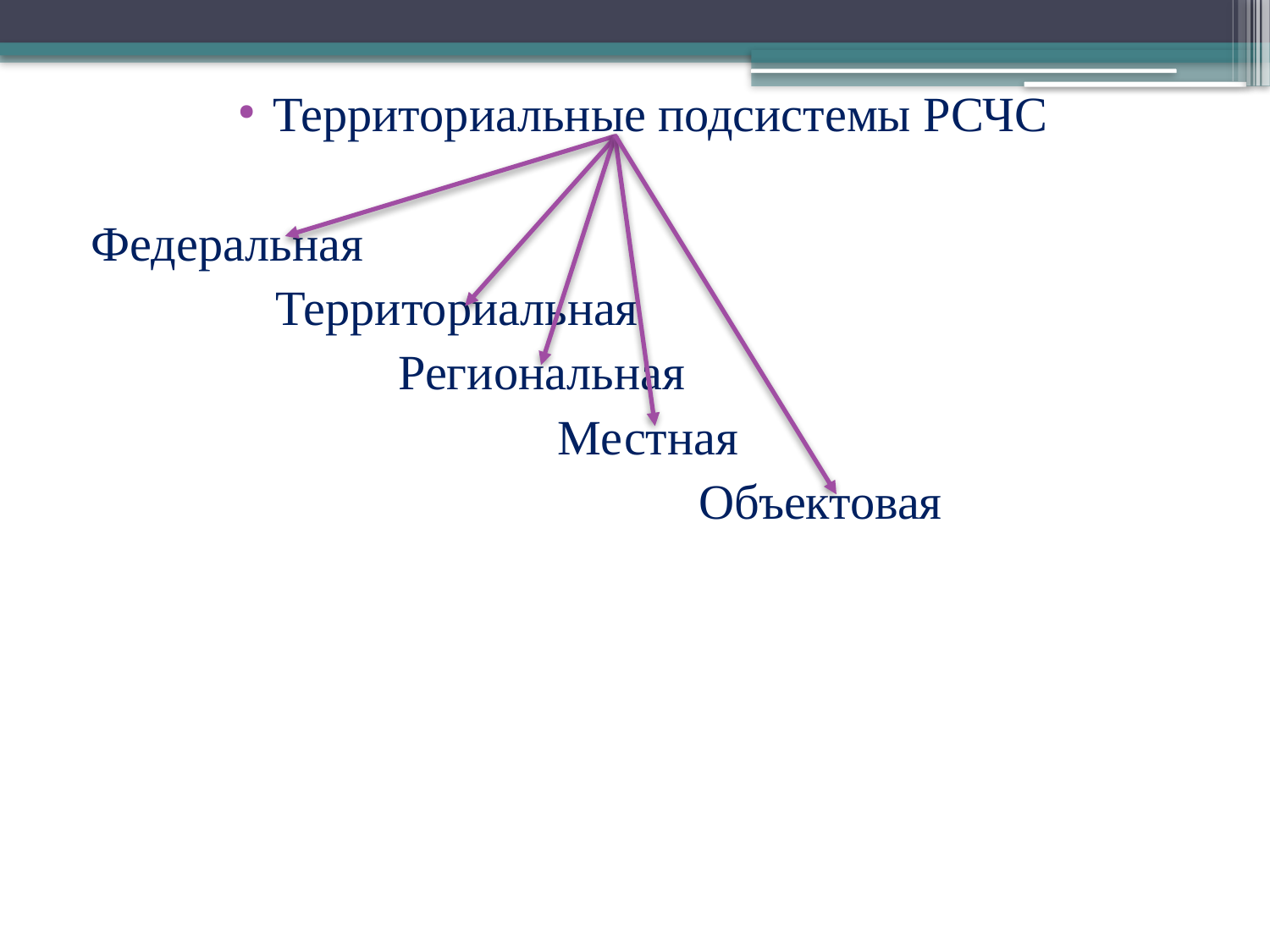

Территориальные подсистемы РСЧС

Федеральная
               Территориальная
                         Региональная
                                      Местная
                              Объектовая